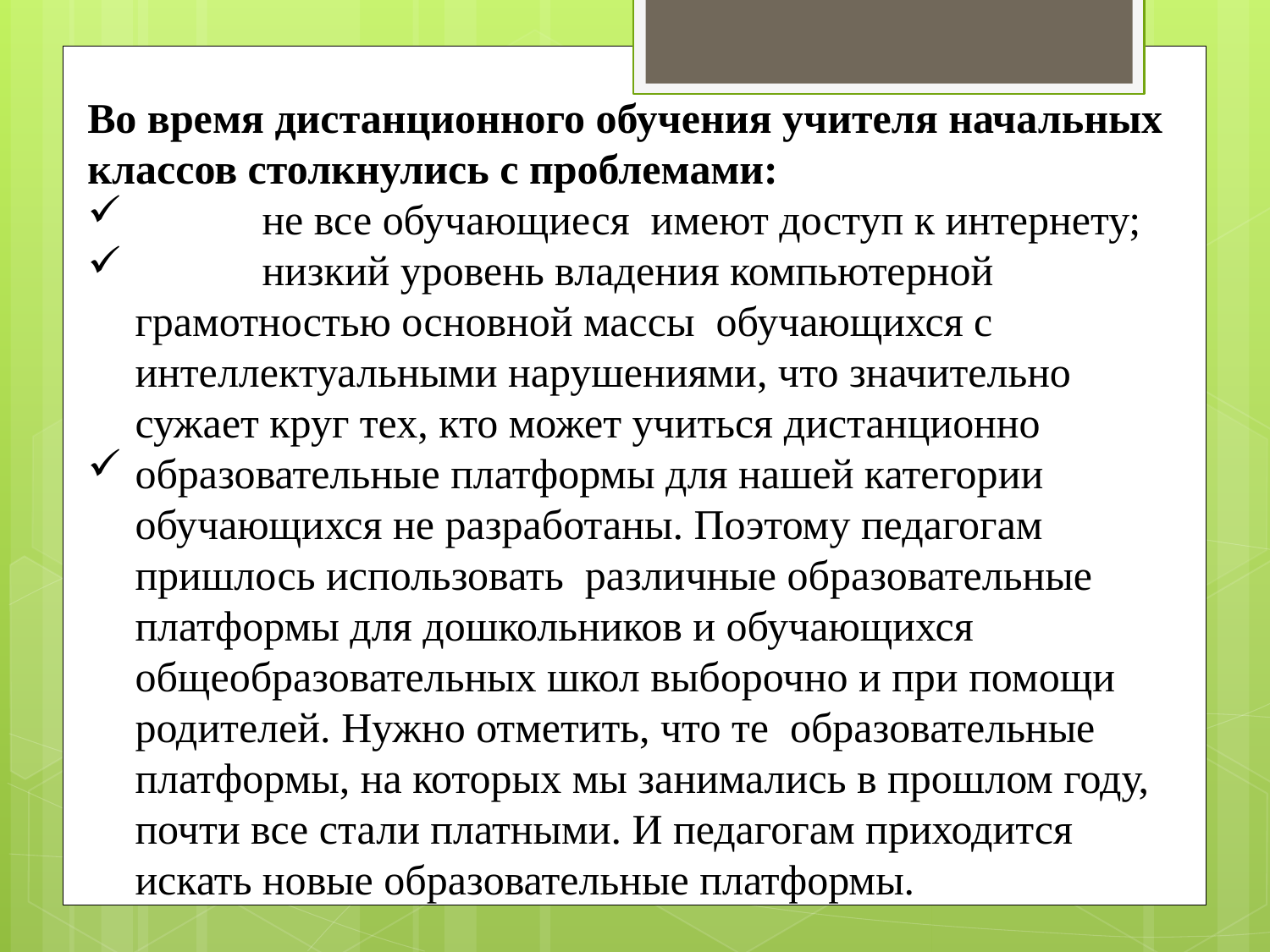

Во время дистанционного обучения учителя начальных классов столкнулись с проблемами:
	не все обучающиеся  имеют доступ к интернету;
	низкий уровень владения компьютерной грамотностью основной массы  обучающихся с интеллектуальными нарушениями, что значительно сужает круг тех, кто может учиться дистанционно
образовательные платформы для нашей категории обучающихся не разработаны. Поэтому педагогам пришлось использовать  различные образовательные платформы для дошкольников и обучающихся общеобразовательных школ выборочно и при помощи родителей. Нужно отметить, что те  образовательные платформы, на которых мы занимались в прошлом году, почти все стали платными. И педагогам приходится искать новые образовательные платформы.